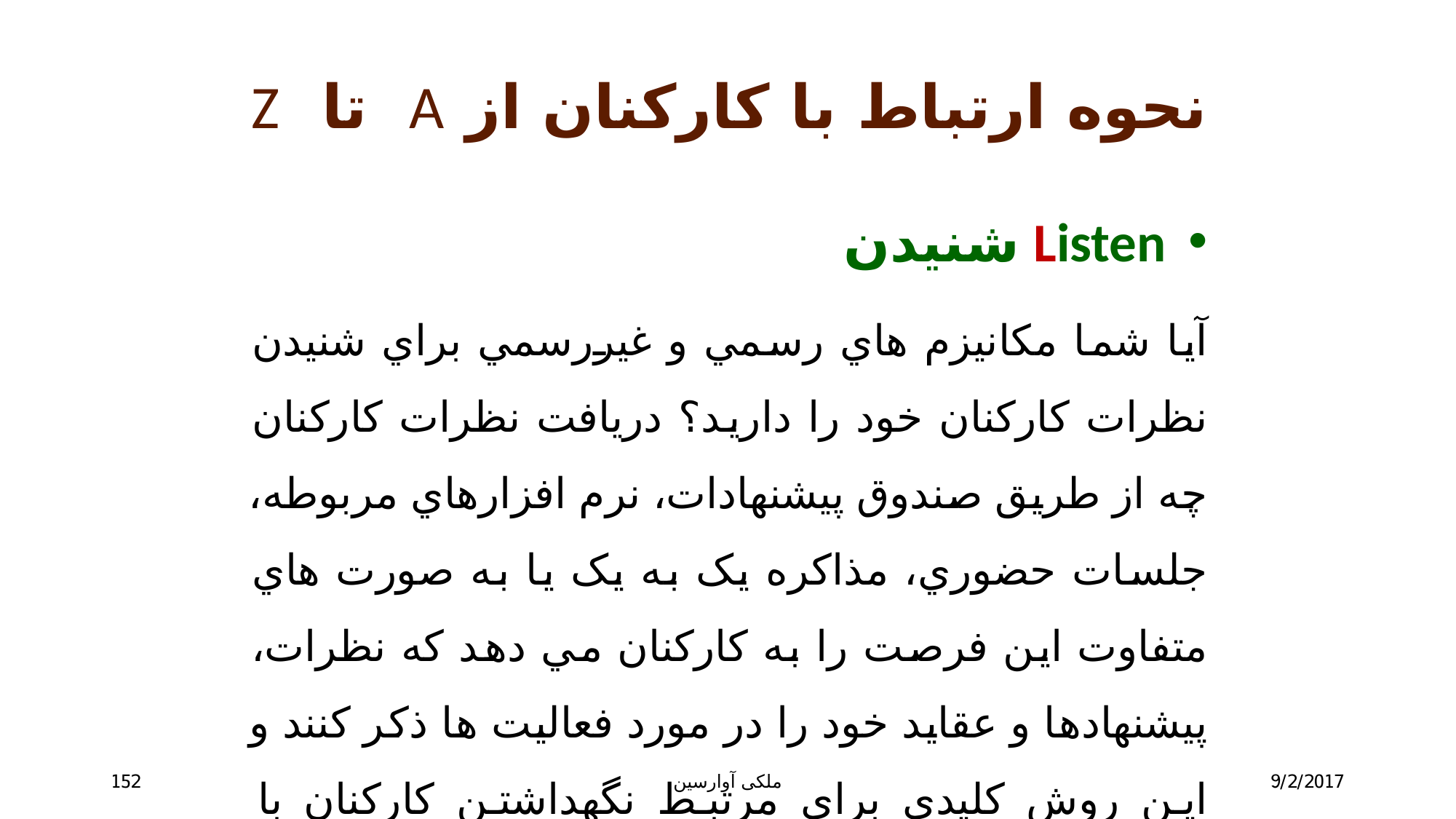

# نحوه ارتباط با کارکنان از A  تا  Z
 Listen شنيدن
آيا شما مکانيزم هاي رسمي و غيررسمي براي شنيدن نظرات کارکنان خود را داريد؟ دريافت نظرات کارکنان چه از طريق صندوق پيشنهادات، نرم افزارهاي مربوطه، جلسات حضوري، مذاکره يک به يک يا به صورت هاي متفاوت اين فرصت را به کارکنان مي دهد که نظرات، پيشنهادها و عقايد خود را در مورد فعاليت ها ذکر کنند و اين روش کليدي براي مرتبط نگهداشتن کارکنان با محتواي فعاليت هايشان است.
152
ملکی آوارسین
9/2/2017